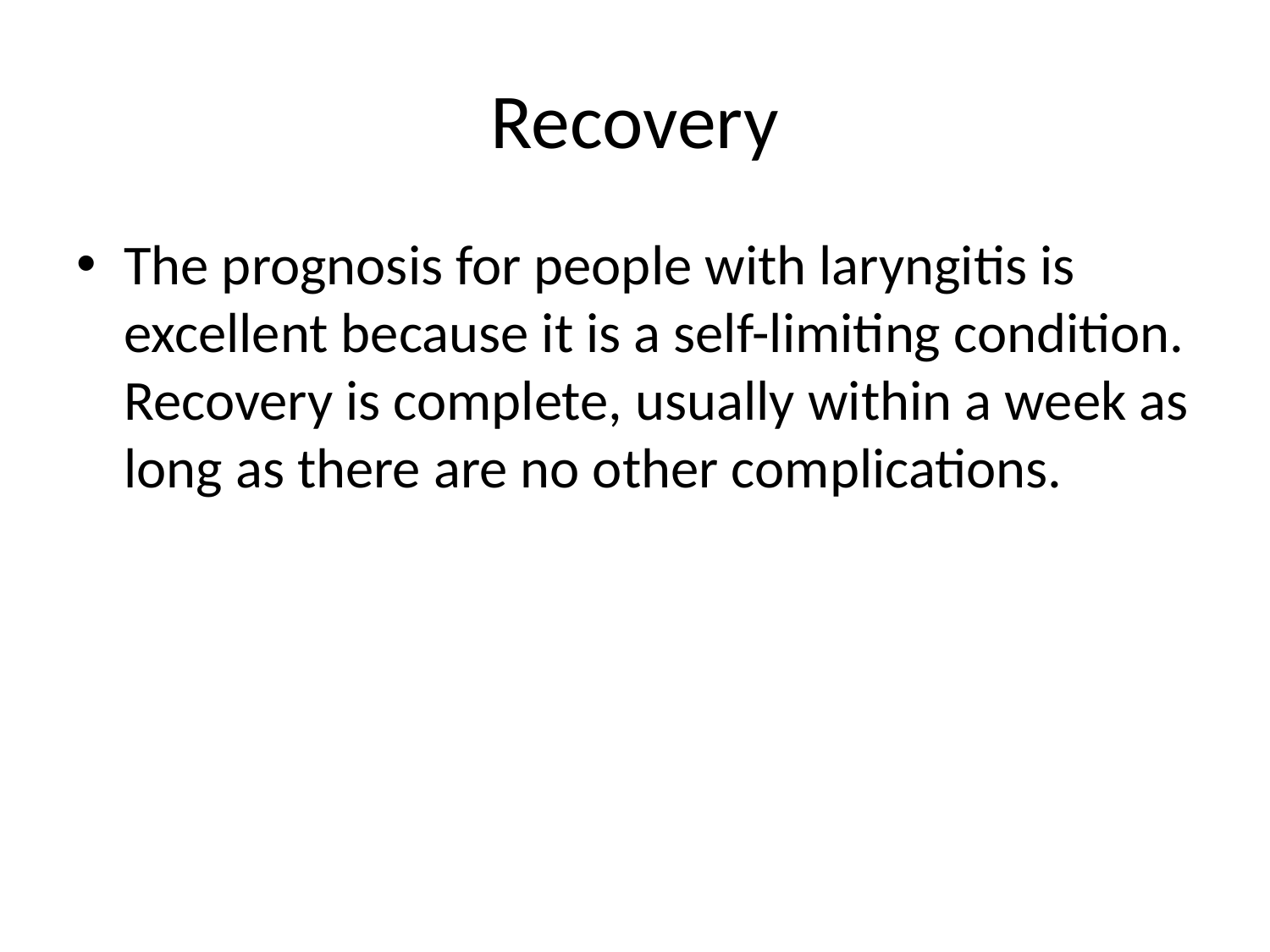

# Recovery
The prognosis for people with laryngitis is excellent because it is a self-limiting condition. Recovery is complete, usually within a week as long as there are no other complications.